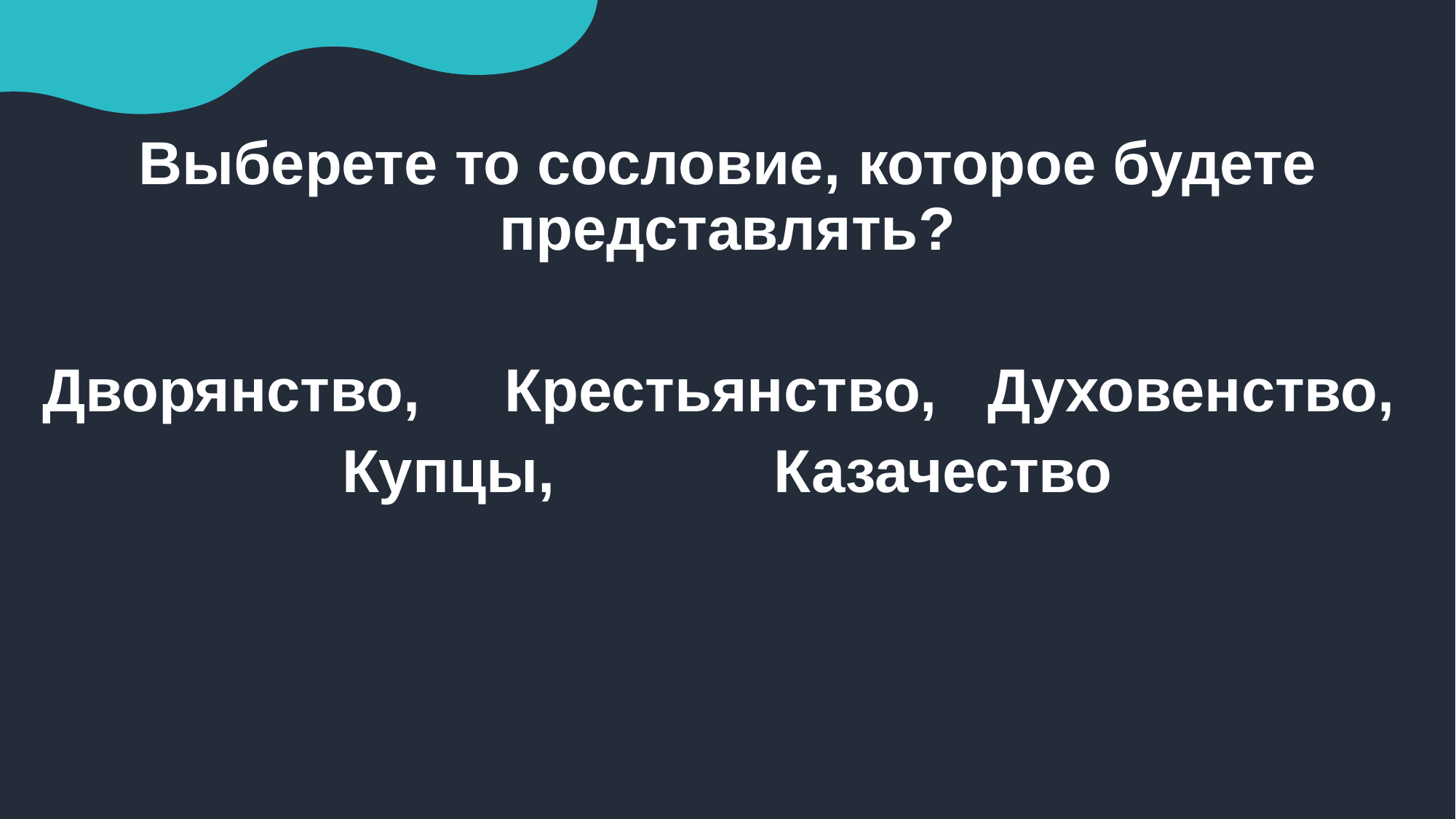

Выберете то сословие, которое будете представлять?

Дворянство,     Крестьянство,   Духовенство,
Купцы,             Казачество